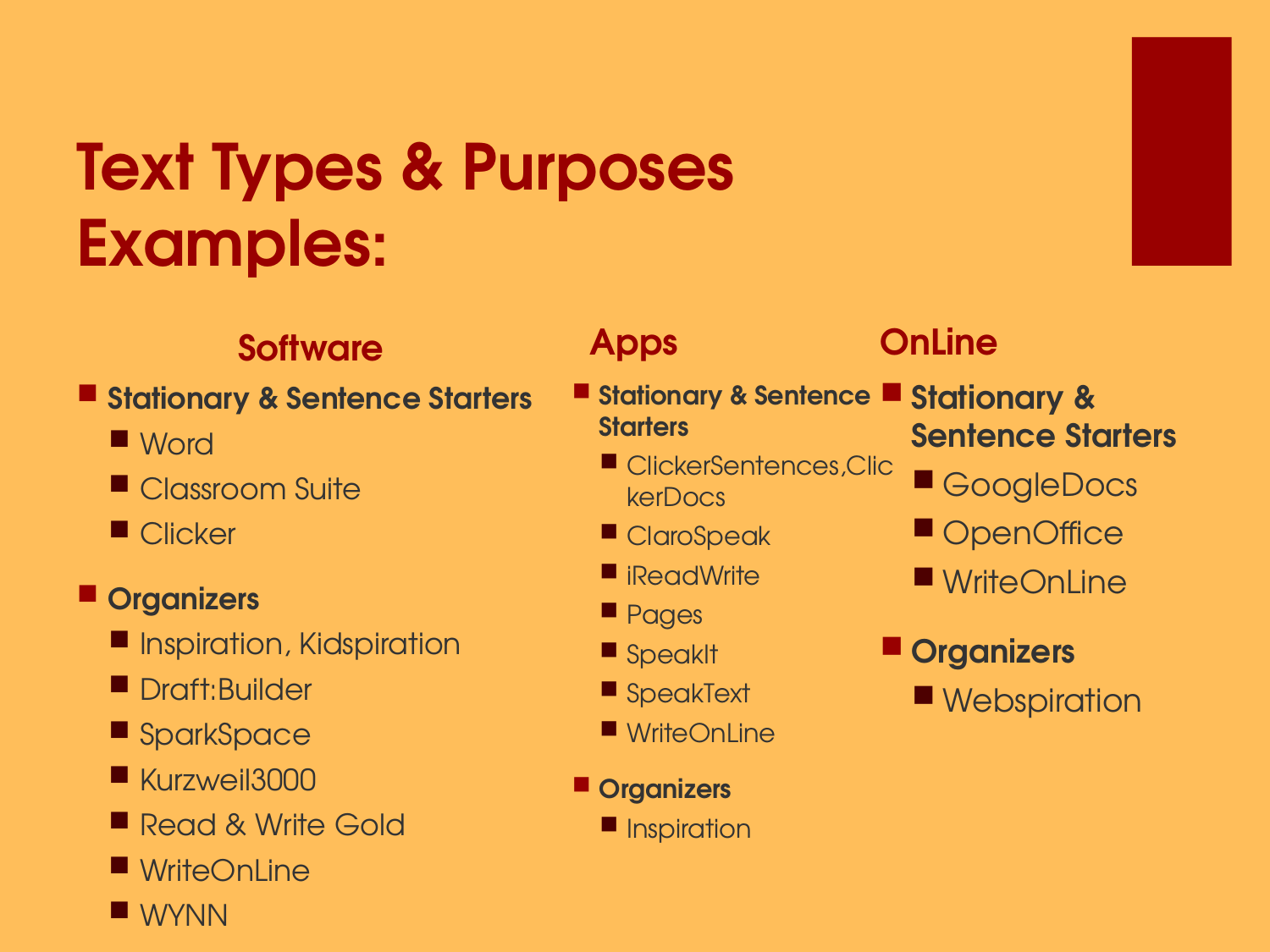

# Text Types & Purposes Examples:
OnLine
Apps
Software
Stationary & Sentence Starters
GoogleDocs
OpenOffice
WriteOnLine
Organizers
Webspiration
Stationary & Sentence Starters
Word
Classroom Suite
Clicker
Organizers
Inspiration, Kidspiration
Draft:Builder
SparkSpace
Kurzweil3000
Read & Write Gold
WriteOnLine
WYNN
Stationary & Sentence Starters
ClickerSentences,ClickerDocs
ClaroSpeak
iReadWrite
Pages
SpeakIt
SpeakText
WriteOnLine
Organizers
Inspiration